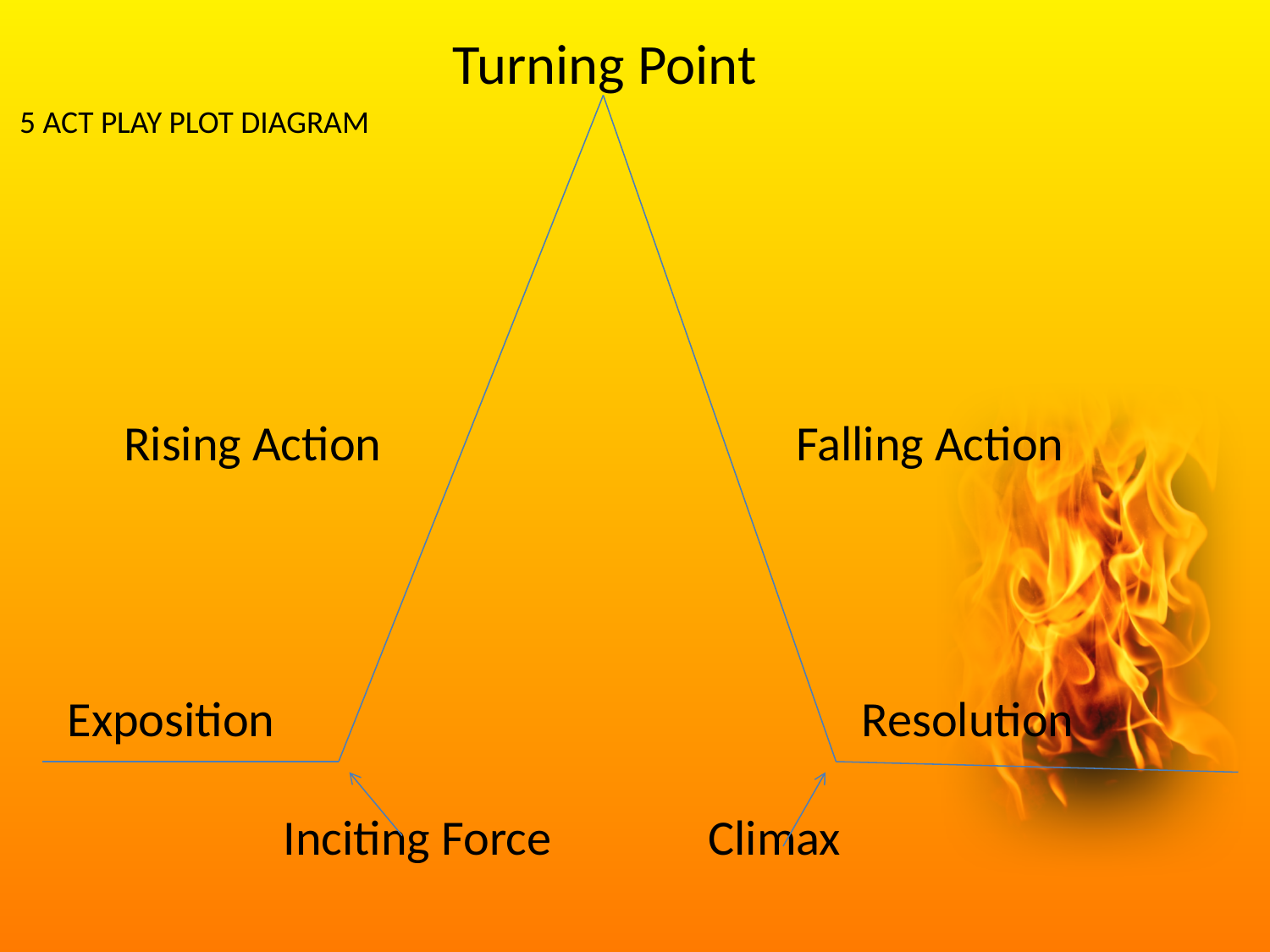

Turning Point

        Rising Action                                     Falling Action

   Exposition                                                                         Resolution

                               Inciting Force              Climax
# 5 ACT PLAY PLOT DIAGRAM